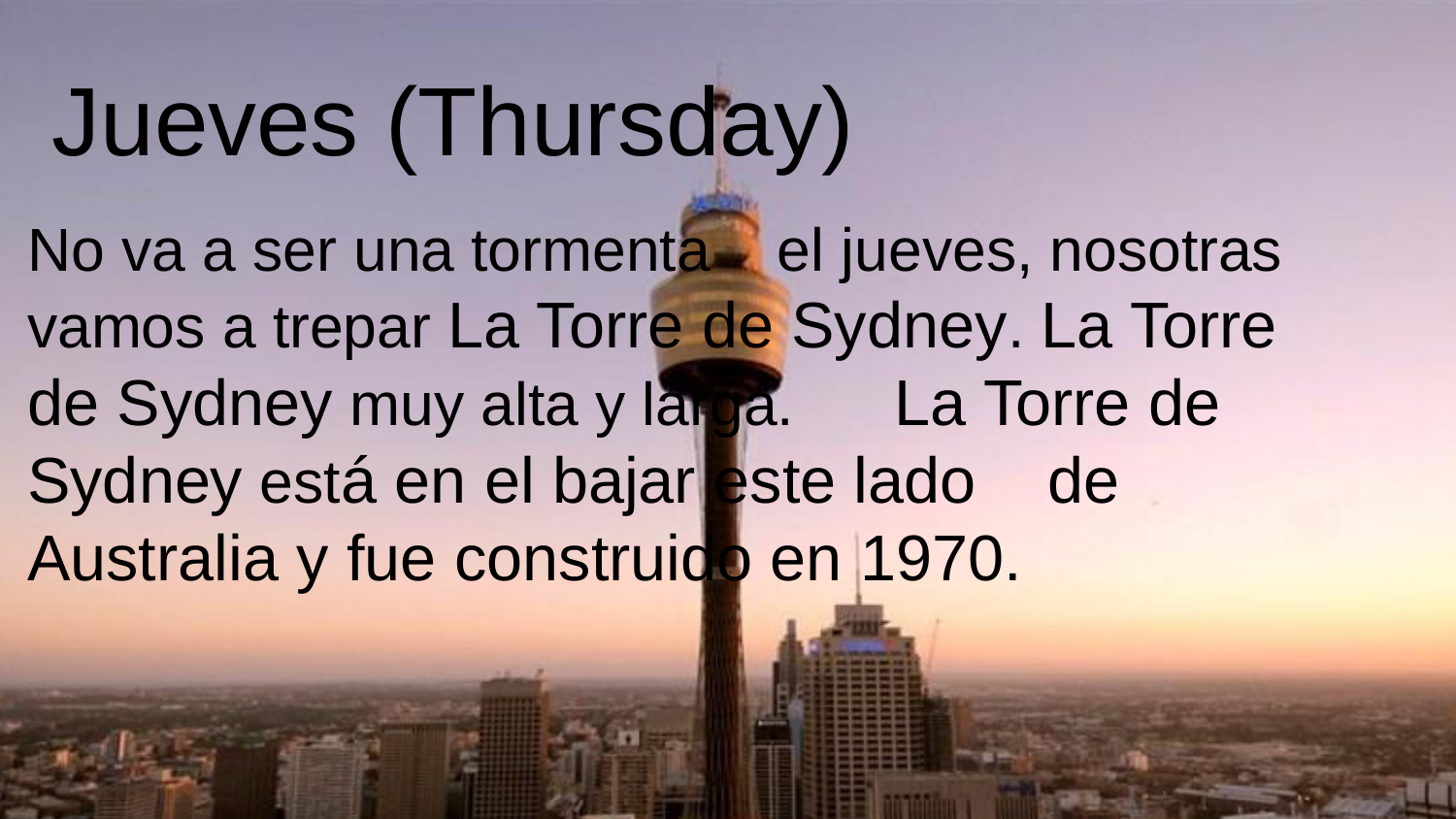

#
Jueves (Thursday)

No va a ser una tormenta    el jueves, nosotras vamos a trepar La Torre de Sydney. La Torre de Sydney muy alta y larga.      La Torre de Sydney está en el bajar este lado    de Australia y fue construido en 1970.